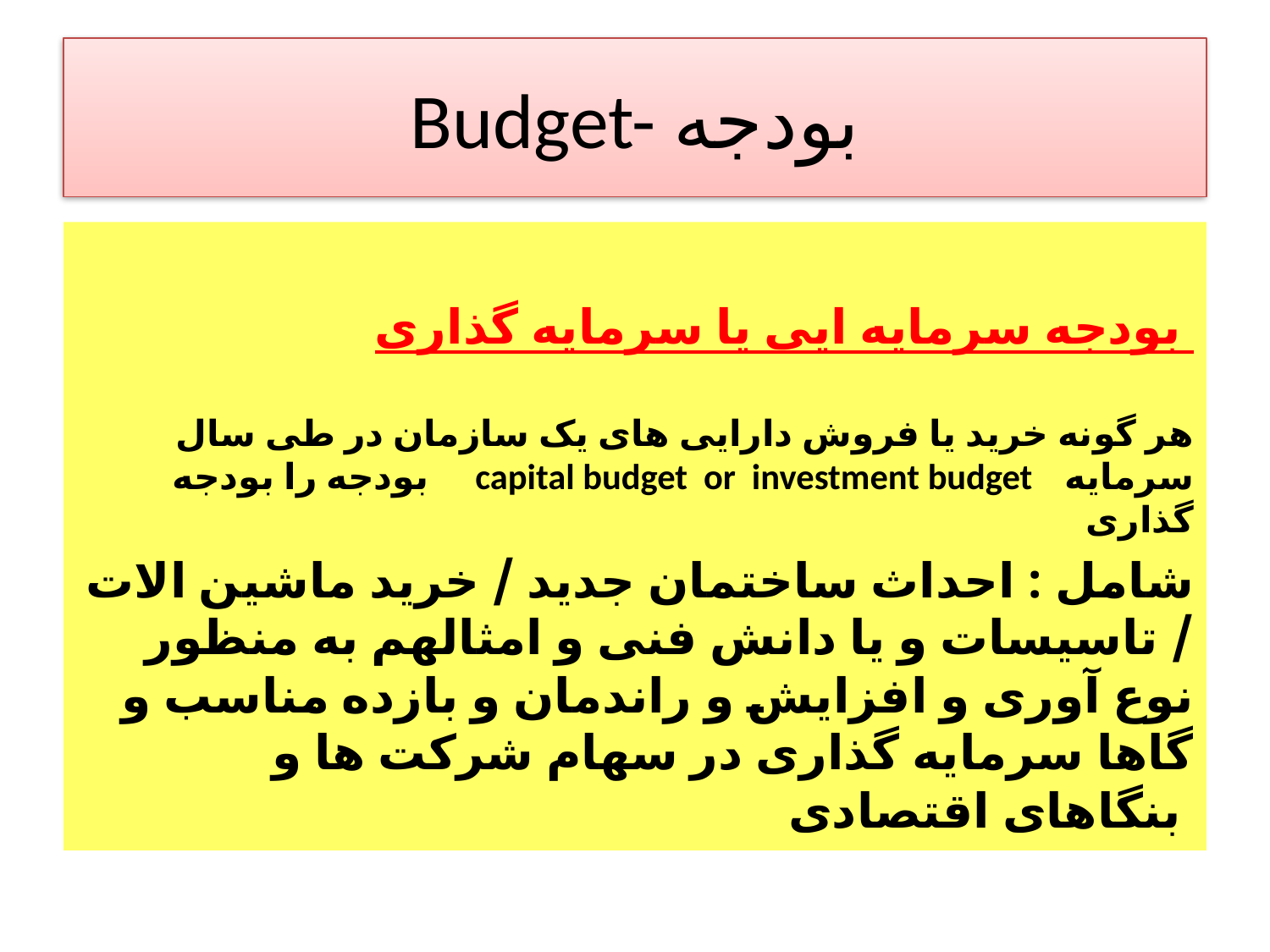

# Budget- بودجه

بودجه سرمایه ایی یا سرمایه گذاری

هر گونه خرید یا فروش دارایی های یک سازمان در طی سال بودجه را بودجه     capital budget  or  investment budget    سرمایه گذاری
شامل : احداث ساختمان جدید / خرید ماشین الات / تاسیسات و یا دانش فنی و امثالهم به منظور نوع آوری و افزایش و راندمان و بازده مناسب و گاها سرمایه گذاری در سهام شرکت ها و بنگاهای اقتصادی